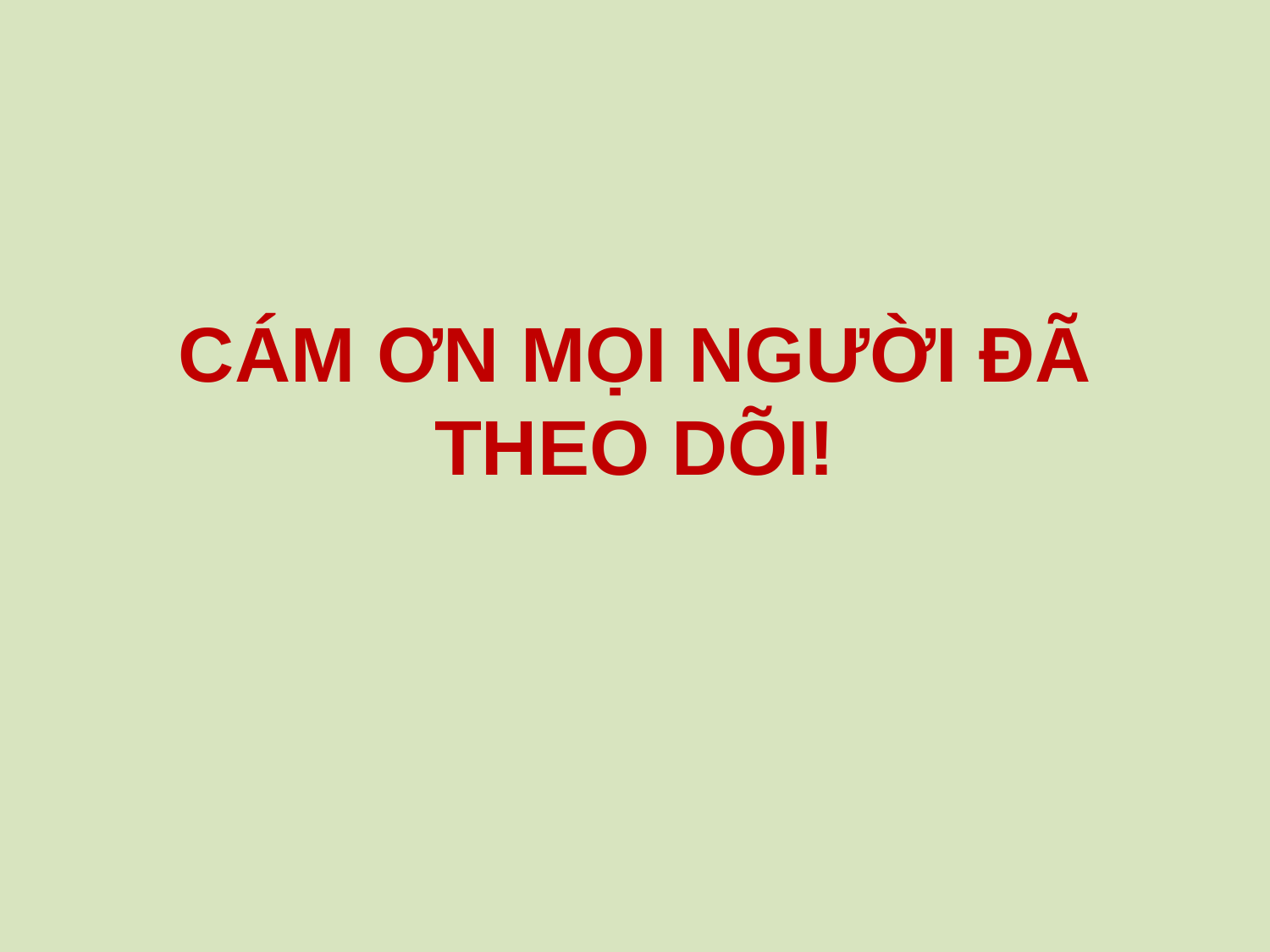

# CÁM ƠN MỌI NGƯỜI ĐÃ THEO DÕI!